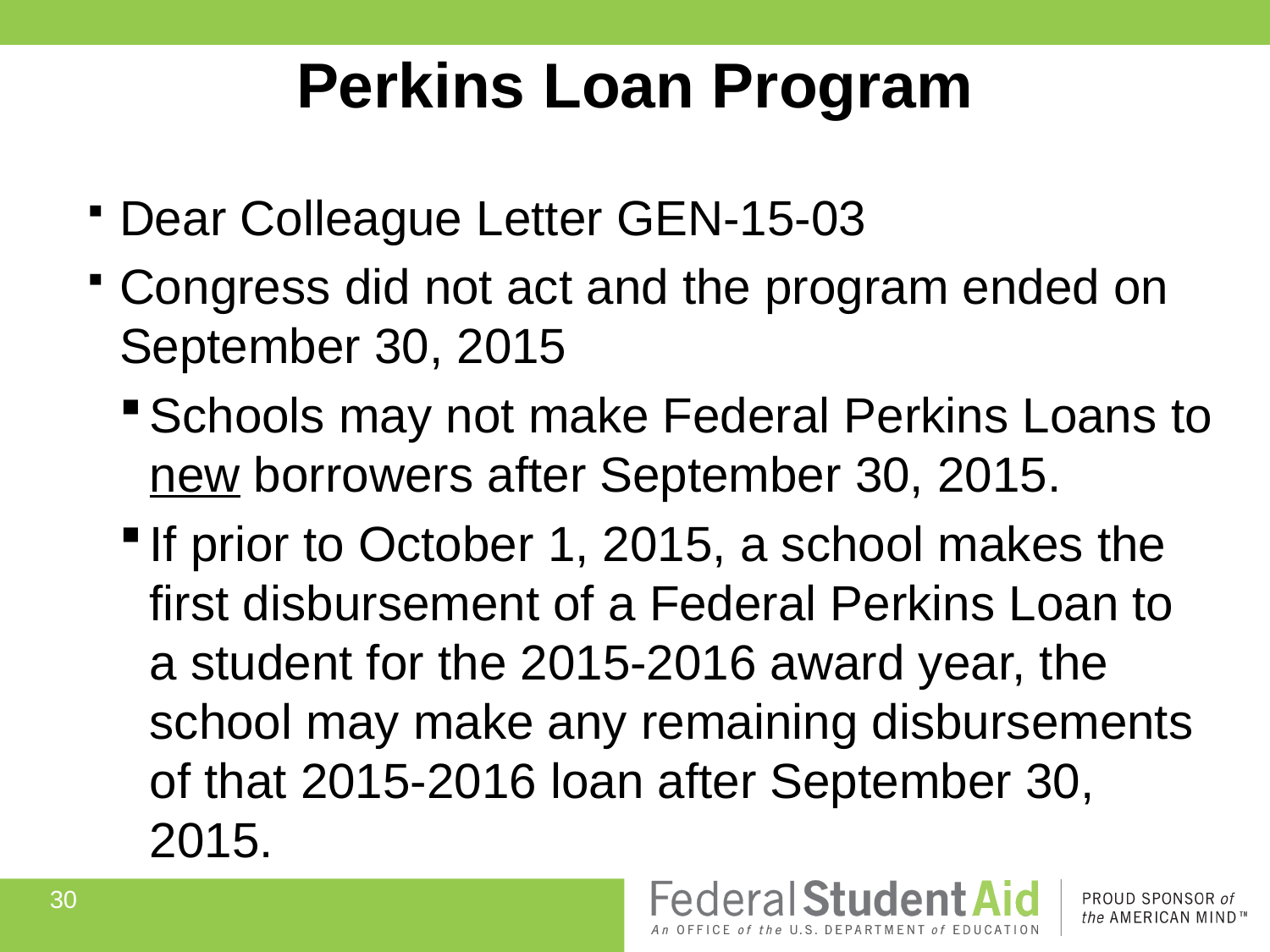

# Perkins Loan Program
Dear Colleague Letter GEN-15-03
Congress did not act and the program ended on September 30, 2015
Schools may not make Federal Perkins Loans to new borrowers after September 30, 2015.
If prior to October 1, 2015, a school makes the first disbursement of a Federal Perkins Loan to a student for the 2015-2016 award year, the school may make any remaining disbursements of that 2015-2016 loan after September 30, 2015.

30